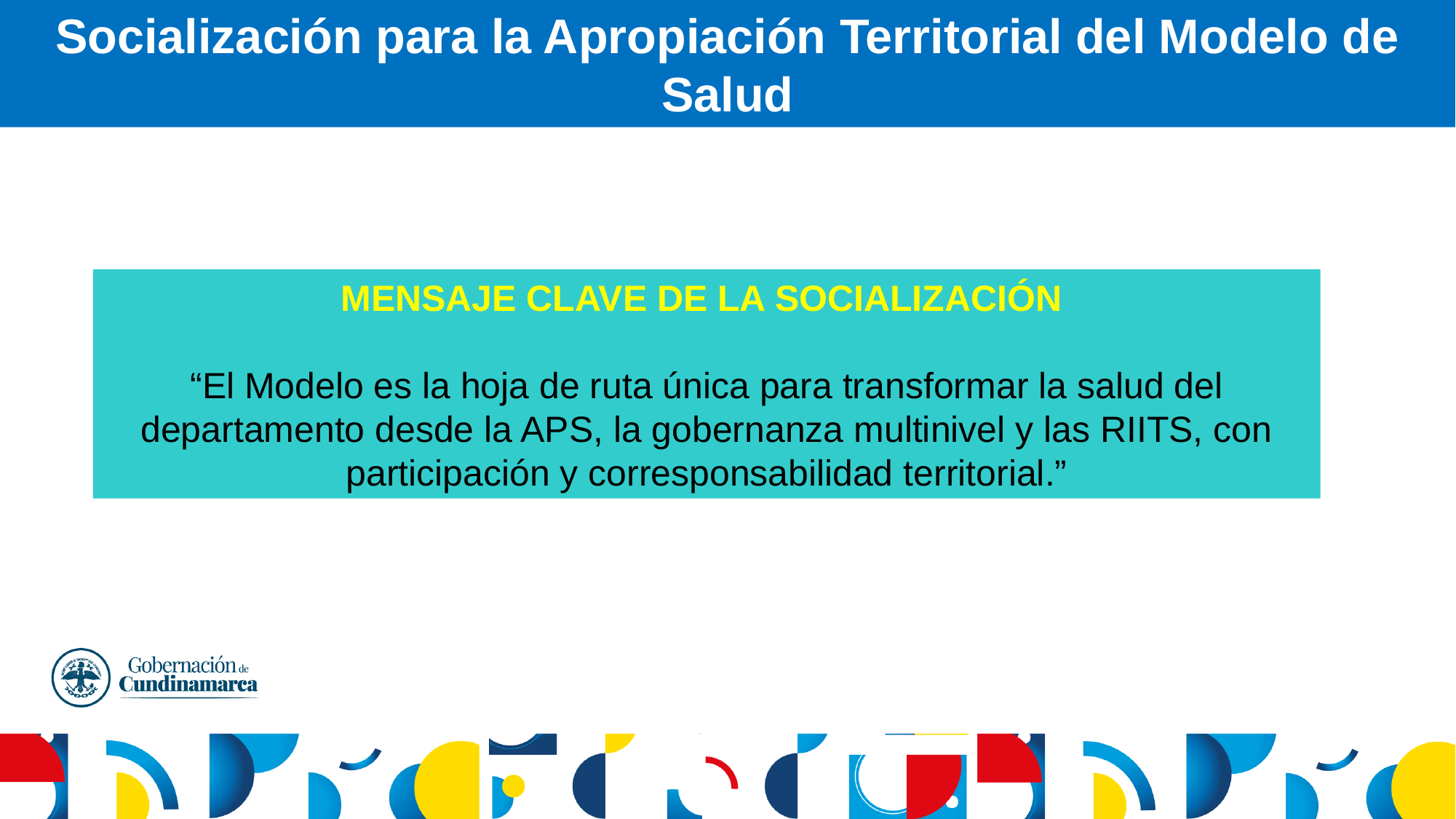

Socialización para la Apropiación Territorial del Modelo de Salud
MENSAJE CLAVE DE LA SOCIALIZACIÓN

“El Modelo es la hoja de ruta única para transformar la salud del departamento desde la APS, la gobernanza multinivel y las RIITS, con participación y corresponsabilidad territorial.”